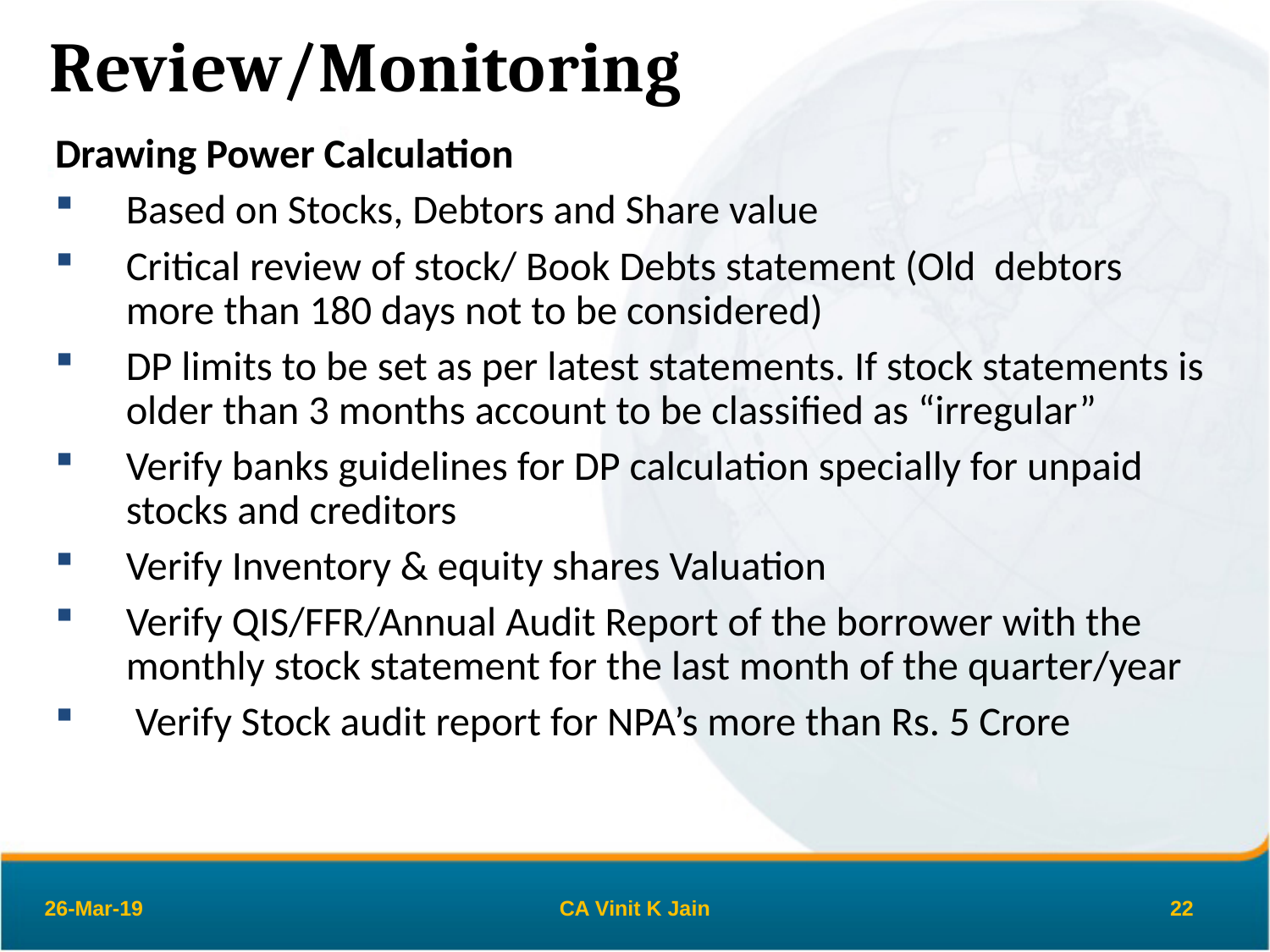

Review/Monitoring
Drawing Power Calculation
Based on Stocks, Debtors and Share value
Critical review of stock/ Book Debts statement (Old  debtors more than 180 days not to be considered)
DP limits to be set as per latest statements. If stock statements is older than 3 months account to be classified as “irregular”
Verify banks guidelines for DP calculation specially for unpaid stocks and creditors
Verify Inventory & equity shares Valuation
Verify QIS/FFR/Annual Audit Report of the borrower with the monthly stock statement for the last month of the quarter/year
 Verify Stock audit report for NPA’s more than Rs. 5 Crore
26-Mar-19
CA Vinit K Jain
22